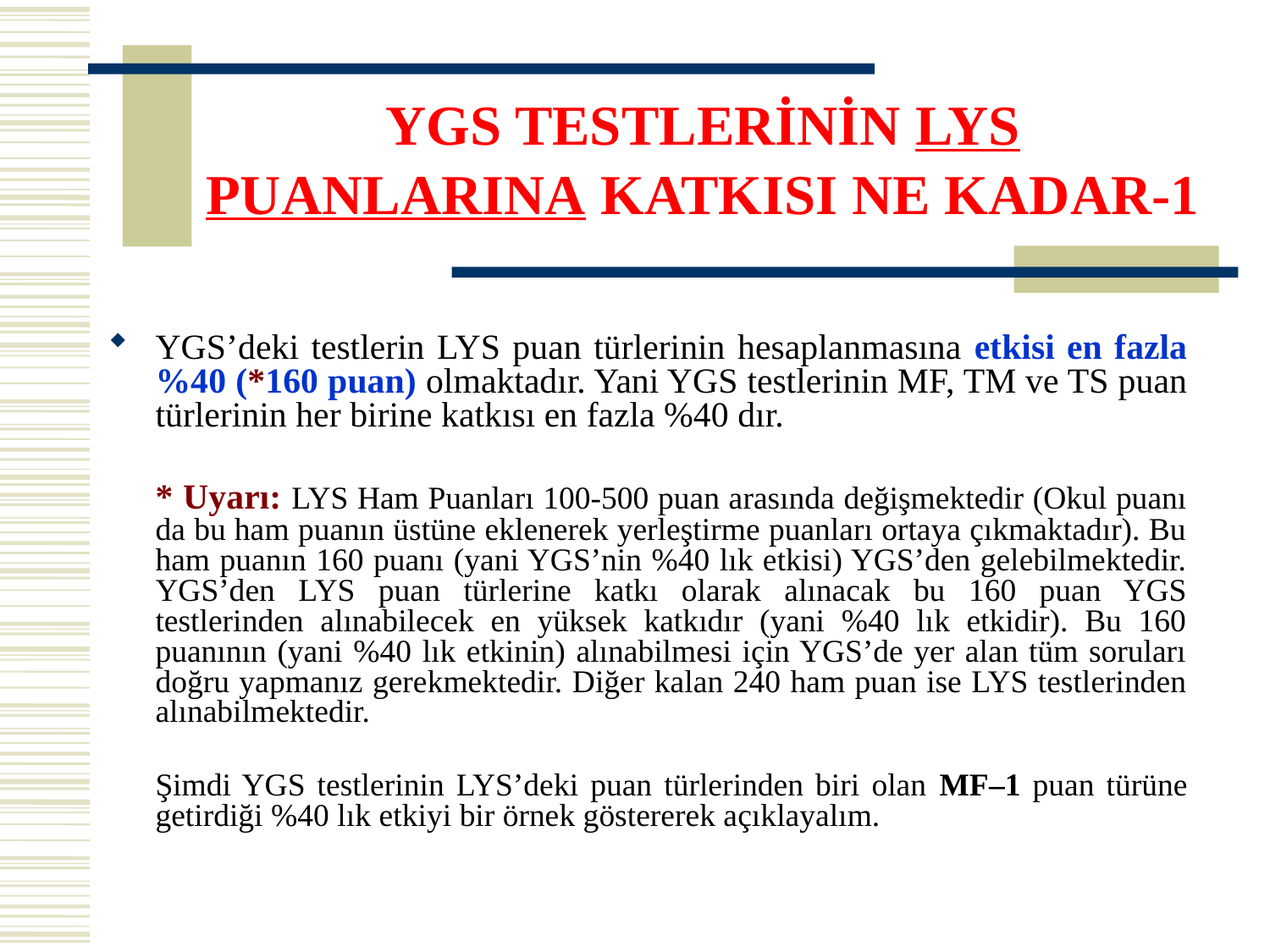

# YGS TESTLERİNİN LYS PUANLARINA KATKISI NE KADAR-1
YGS’deki testlerin LYS puan türlerinin hesaplanmasına etkisi en fazla %40 (*160 puan) olmaktadır. Yani YGS testlerinin MF, TM ve TS puan türlerinin her birine katkısı en fazla %40 dır.

	* Uyarı: LYS Ham Puanları 100-500 puan arasında değişmektedir (Okul puanı da bu ham puanın üstüne eklenerek yerleştirme puanları ortaya çıkmaktadır). Bu ham puanın 160 puanı (yani YGS’nin %40 lık etkisi) YGS’den gelebilmektedir. YGS’den LYS puan türlerine katkı olarak alınacak bu 160 puan YGS testlerinden alınabilecek en yüksek katkıdır (yani %40 lık etkidir). Bu 160 puanının (yani %40 lık etkinin) alınabilmesi için YGS’de yer alan tüm soruları doğru yapmanız gerekmektedir. Diğer kalan 240 ham puan ise LYS testlerinden alınabilmektedir.

	Şimdi YGS testlerinin LYS’deki puan türlerinden biri olan MF–1 puan türüne getirdiği %40 lık etkiyi bir örnek göstererek açıklayalım.